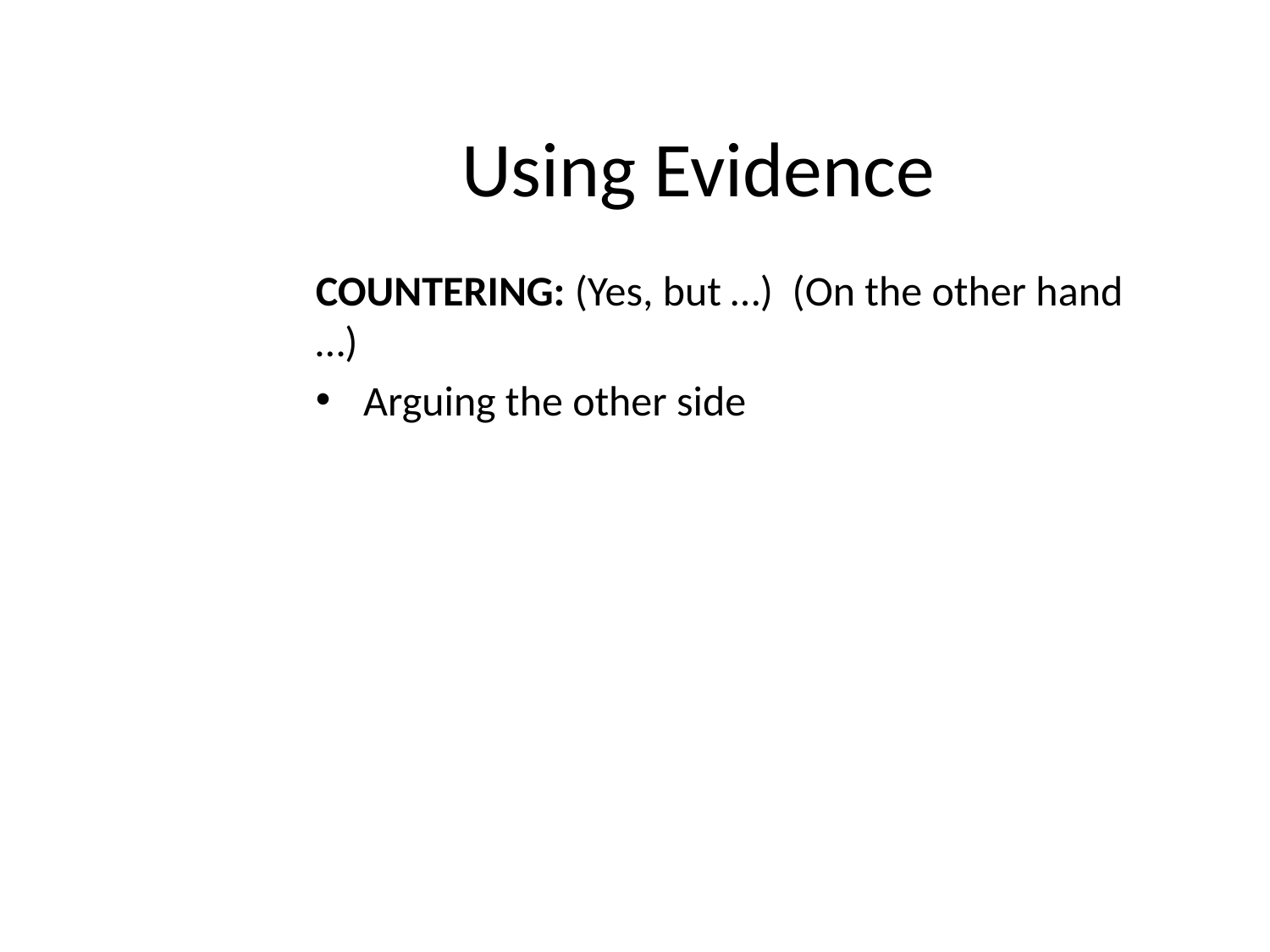

# Using Evidence
COUNTERING: (Yes, but …)  (On the other hand …)
Arguing the other side